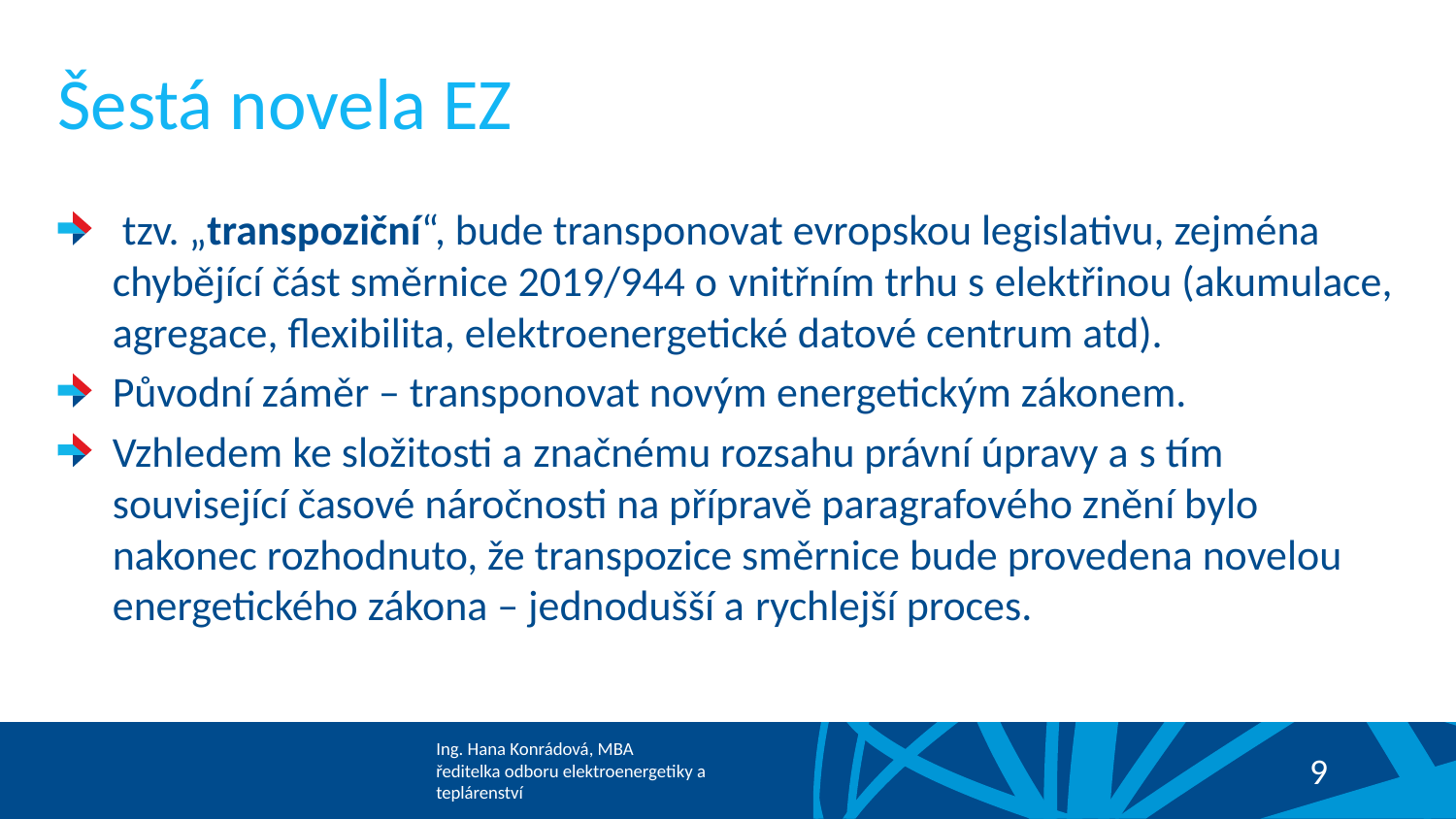

# Šestá novela EZ
 tzv. „transpoziční“, bude transponovat evropskou legislativu, zejména chybějící část směrnice 2019/944 o vnitřním trhu s elektřinou (akumulace, agregace, flexibilita, elektroenergetické datové centrum atd).
Původní záměr – transponovat novým energetickým zákonem.
Vzhledem ke složitosti a značnému rozsahu právní úpravy a s tím související časové náročnosti na přípravě paragrafového znění bylo nakonec rozhodnuto, že transpozice směrnice bude provedena novelou energetického zákona – jednodušší a rychlejší proces.